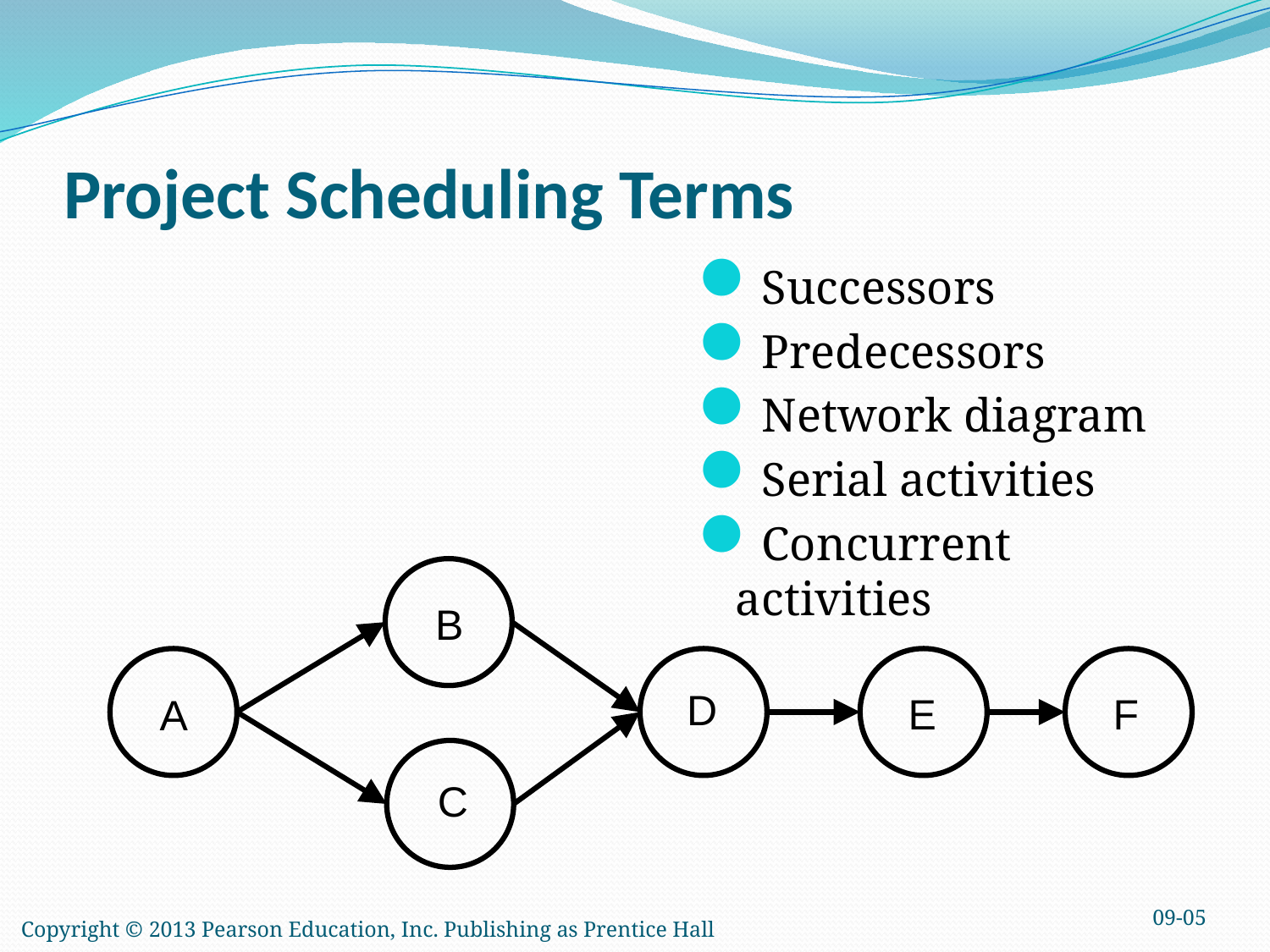

# Project Scheduling Terms
Successors
Predecessors
Network diagram
Serial activities
Concurrent activities

B

A

D

E

F

C
09-05